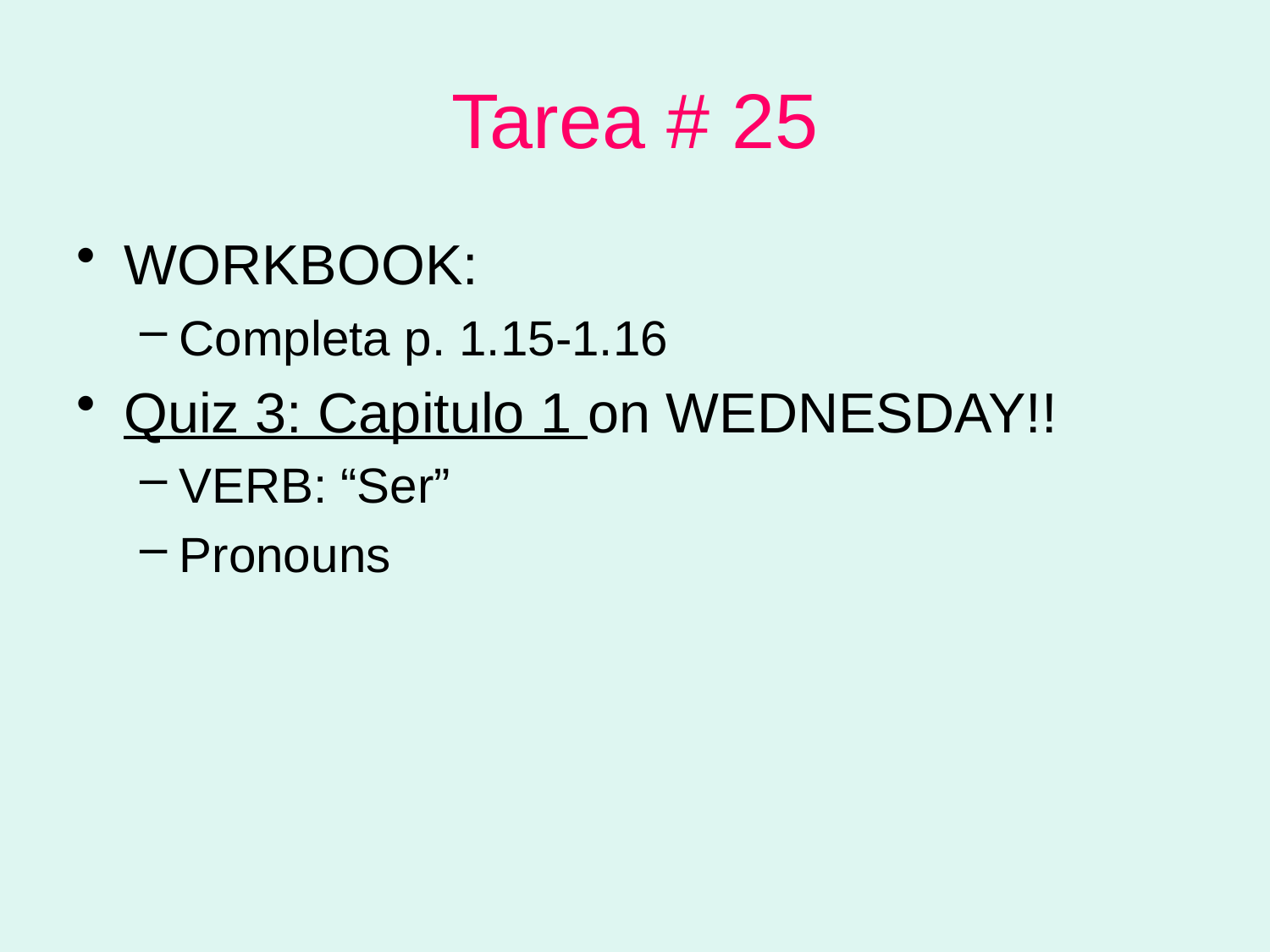

# Tarea # 25
WORKBOOK:
Completa p. 1.15-1.16
Quiz 3: Capitulo 1 on WEDNESDAY!!
VERB: “Ser”
Pronouns